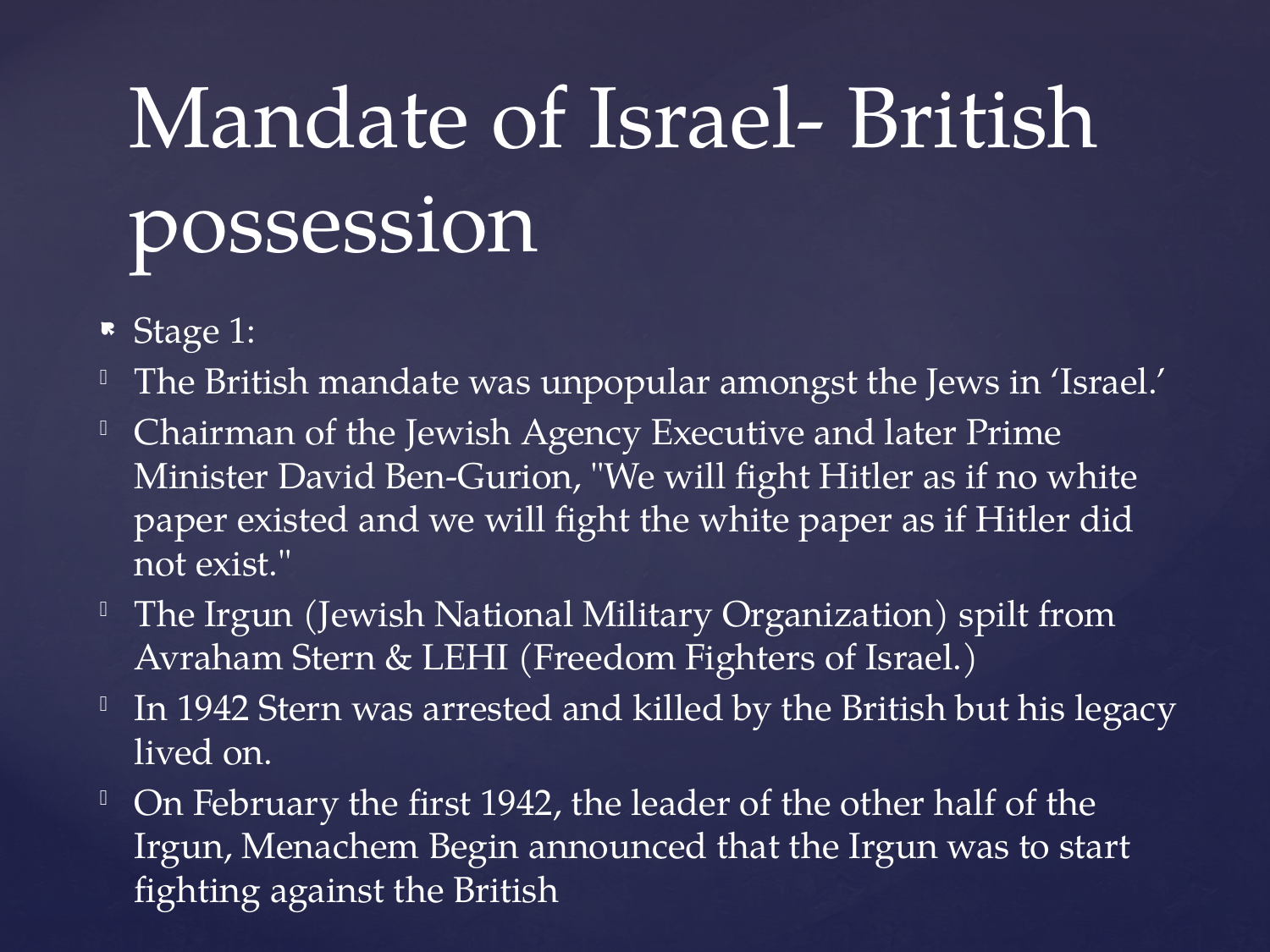

# Mandate of Israel- British possession
Stage 1:
The British mandate was unpopular amongst the Jews in ‘Israel.’
Chairman of the Jewish Agency Executive and later Prime Minister David Ben-Gurion, "We will fight Hitler as if no white paper existed and we will fight the white paper as if Hitler did not exist."
The Irgun (Jewish National Military Organization) spilt from Avraham Stern & LEHI (Freedom Fighters of Israel.)
In 1942 Stern was arrested and killed by the British but his legacy lived on.
On February the first 1942, the leader of the other half of the Irgun, Menachem Begin announced that the Irgun was to start fighting against the British